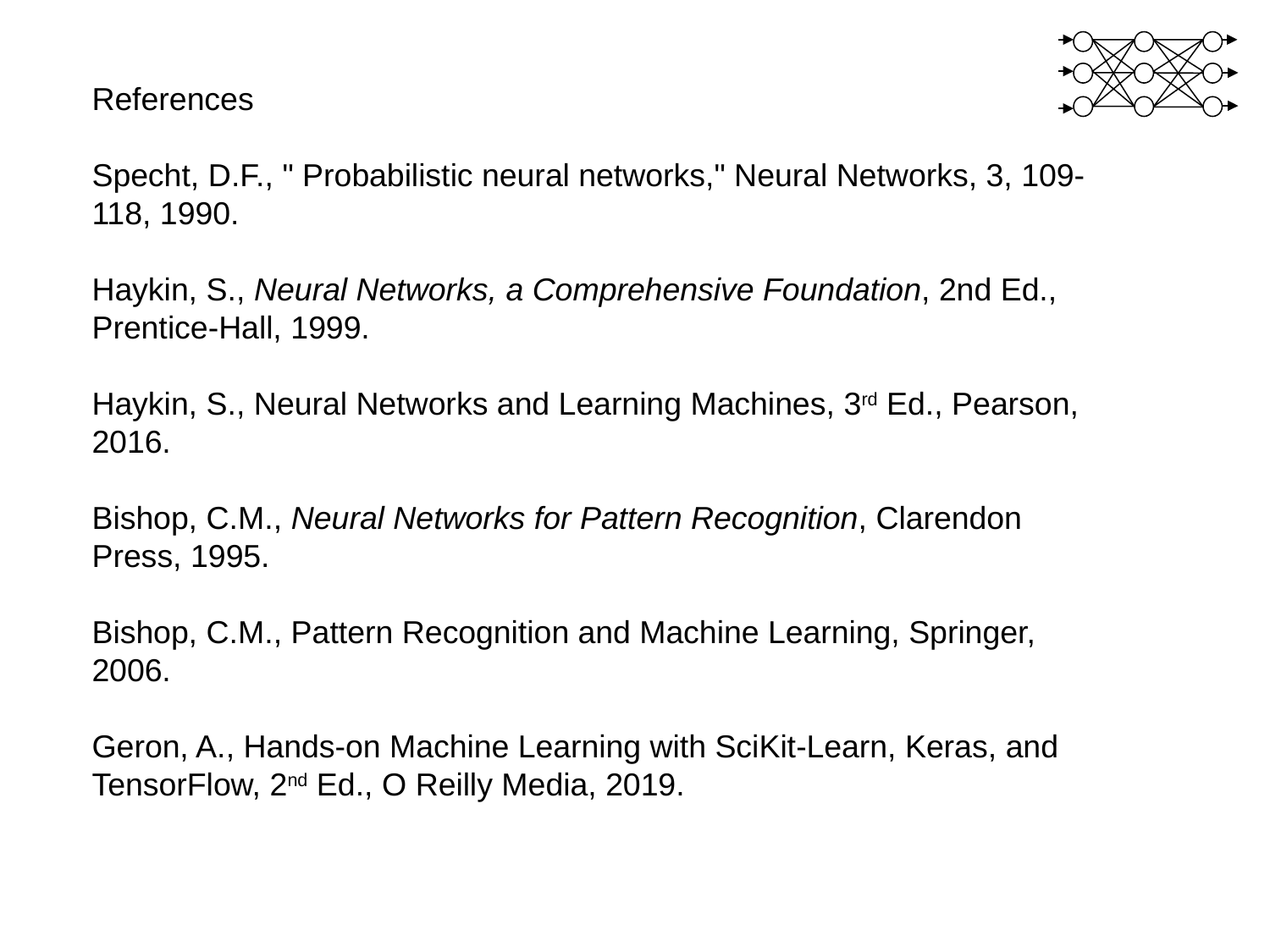

References

Specht, D.F., " Probabilistic neural networks," Neural Networks, 3, 109-118, 1990.

Haykin, S., Neural Networks, a Comprehensive Foundation, 2nd Ed., Prentice-Hall, 1999.

Haykin, S., Neural Networks and Learning Machines, 3rd Ed., Pearson, 2016.

Bishop, C.M., Neural Networks for Pattern Recognition, Clarendon Press, 1995.

Bishop, C.M., Pattern Recognition and Machine Learning, Springer, 2006.

Geron, A., Hands-on Machine Learning with SciKit-Learn, Keras, and TensorFlow, 2nd Ed., O Reilly Media, 2019.